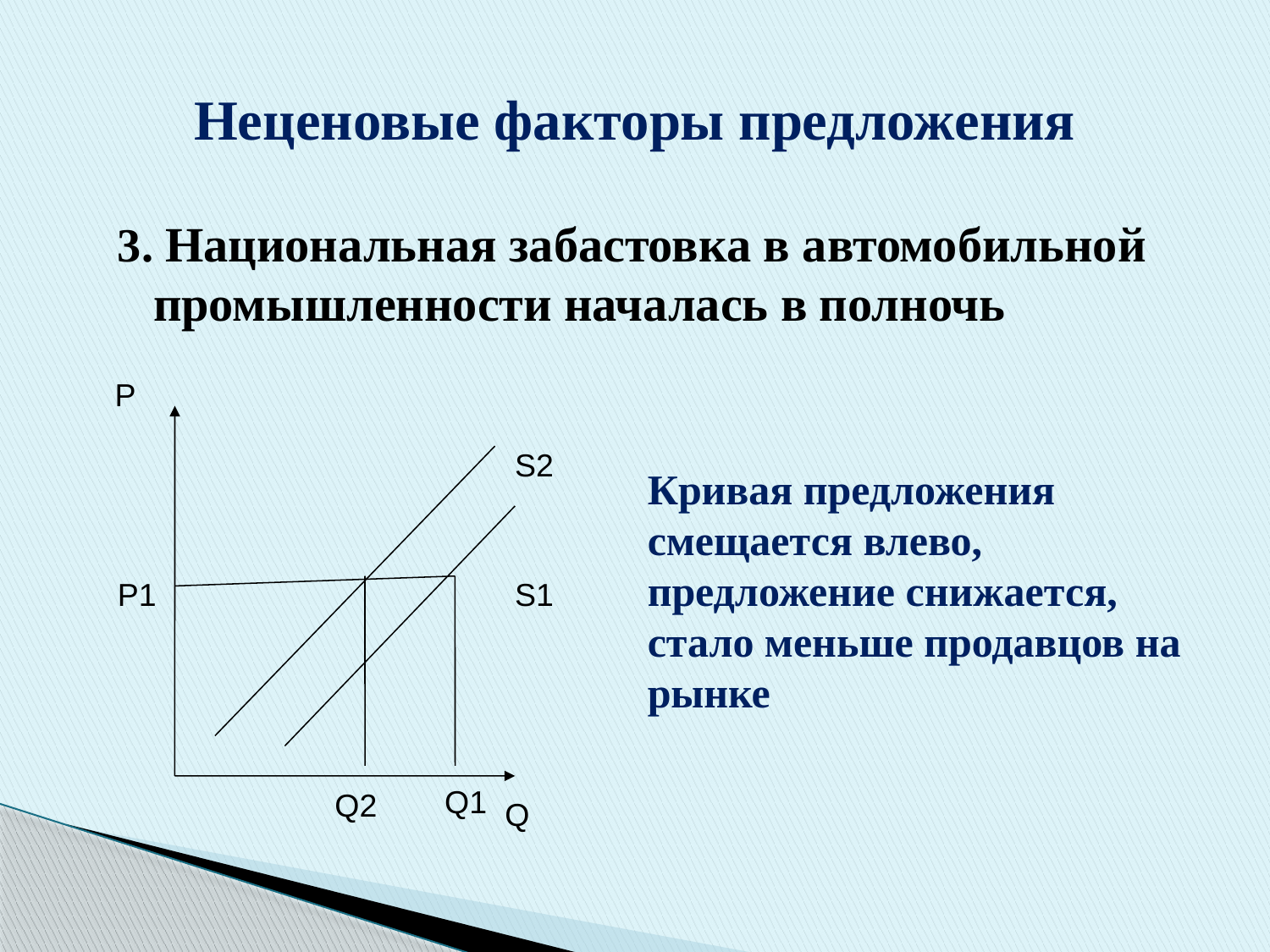

# Неценовые факторы предложения
3. Национальная забастовка в автомобильной промышленности началась в полночь
Р

S2

Кривая предложения смещается влево, предложение снижается, стало меньше продавцов на рынке

P1
S1

Q1
Q2
Q